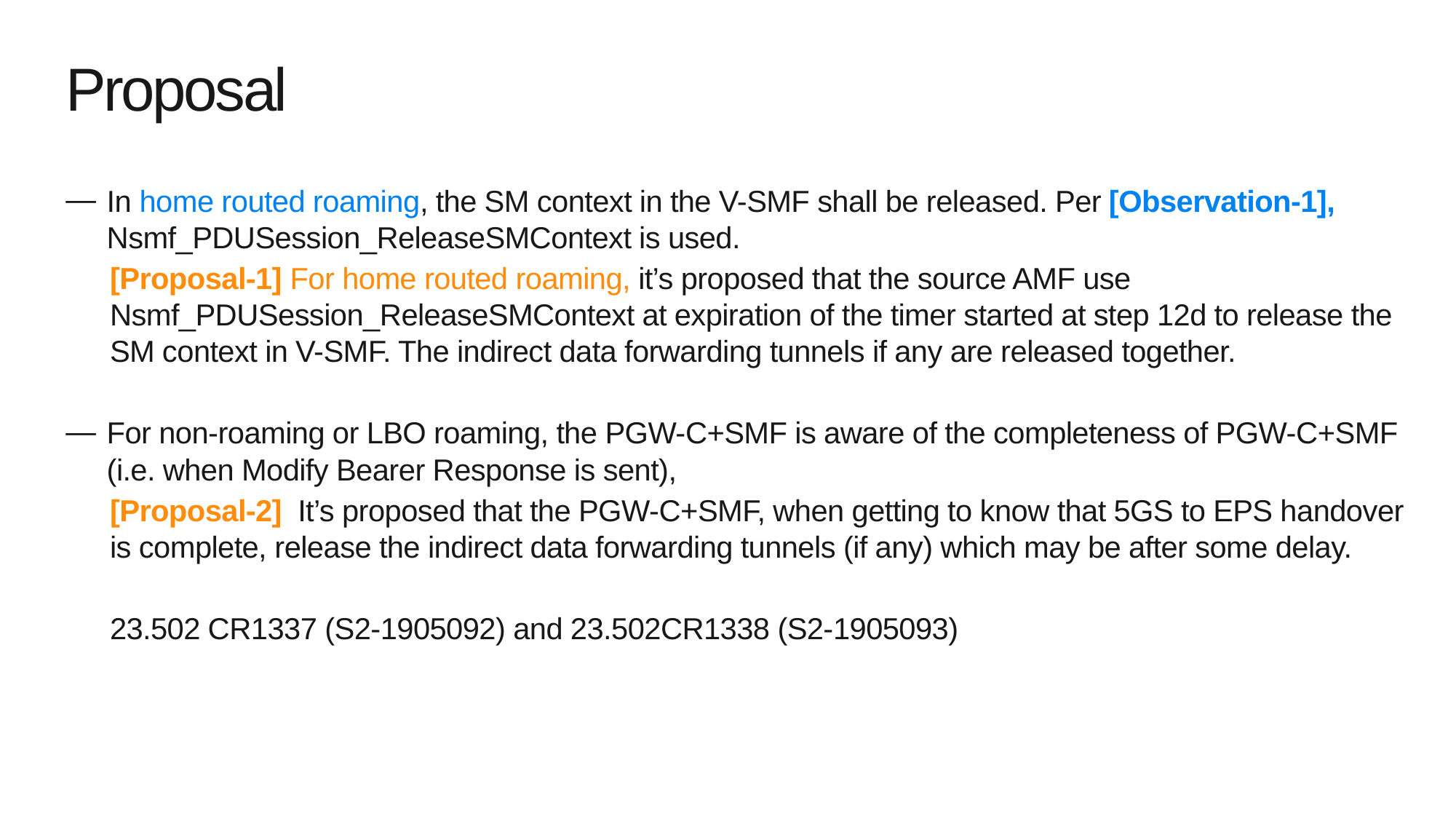

# Proposal
In home routed roaming, the SM context in the V-SMF shall be released. Per [Observation-1], Nsmf_PDUSession_ReleaseSMContext is used.
[Proposal-1] For home routed roaming, it’s proposed that the source AMF use Nsmf_PDUSession_ReleaseSMContext at expiration of the timer started at step 12d to release the SM context in V-SMF. The indirect data forwarding tunnels if any are released together.

For non-roaming or LBO roaming, the PGW-C+SMF is aware of the completeness of PGW-C+SMF (i.e. when Modify Bearer Response is sent),
[Proposal-2]  It’s proposed that the PGW-C+SMF, when getting to know that 5GS to EPS handover is complete, release the indirect data forwarding tunnels (if any) which may be after some delay.

23.502 CR1337 (S2-1905092) and 23.502CR1338 (S2-1905093)